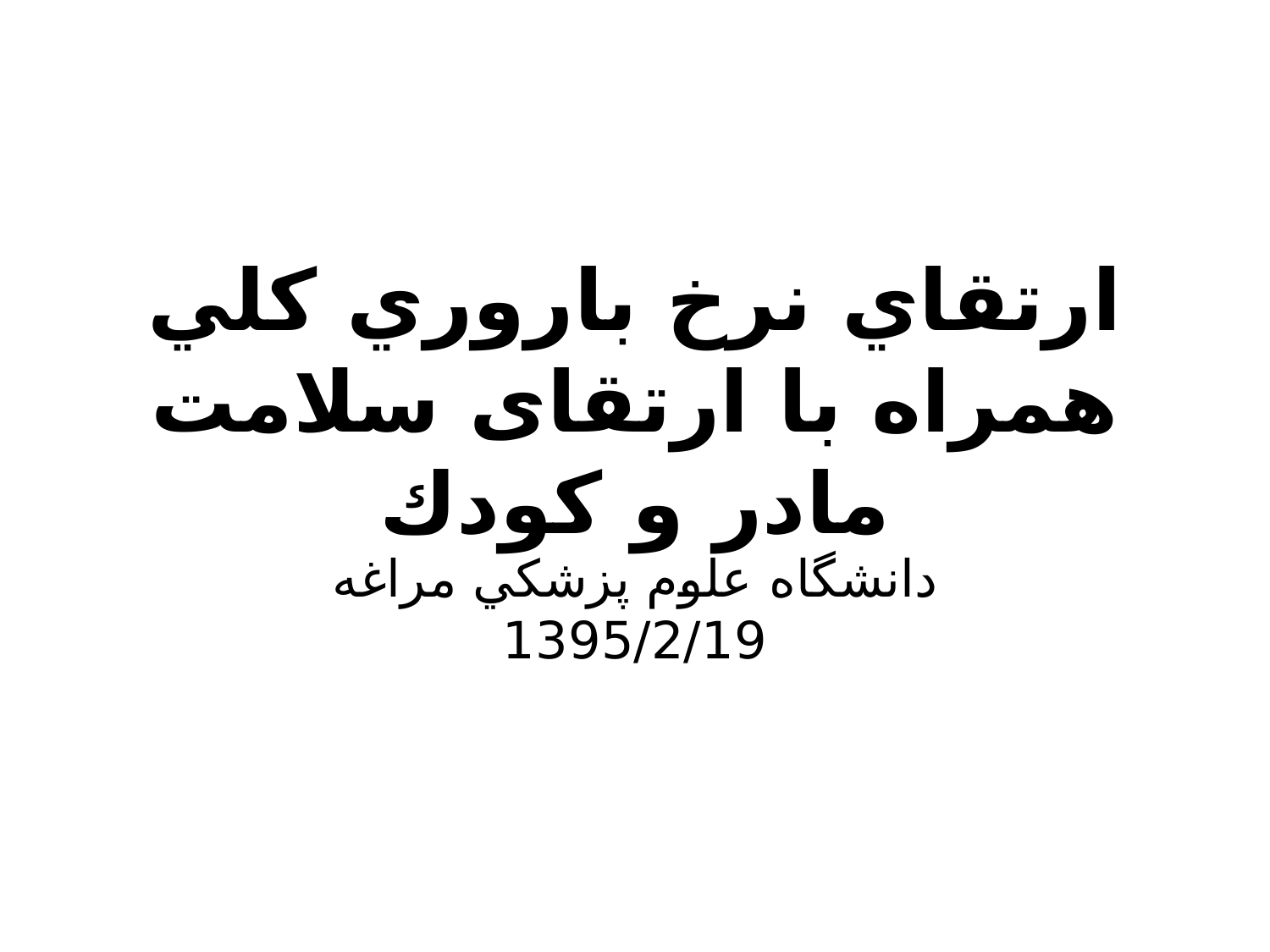

# ارتقاي نرخ باروري كلي همراه با ارتقای سلامت مادر و كودك
دانشگاه علوم پزشكي مراغه 1395/2/19